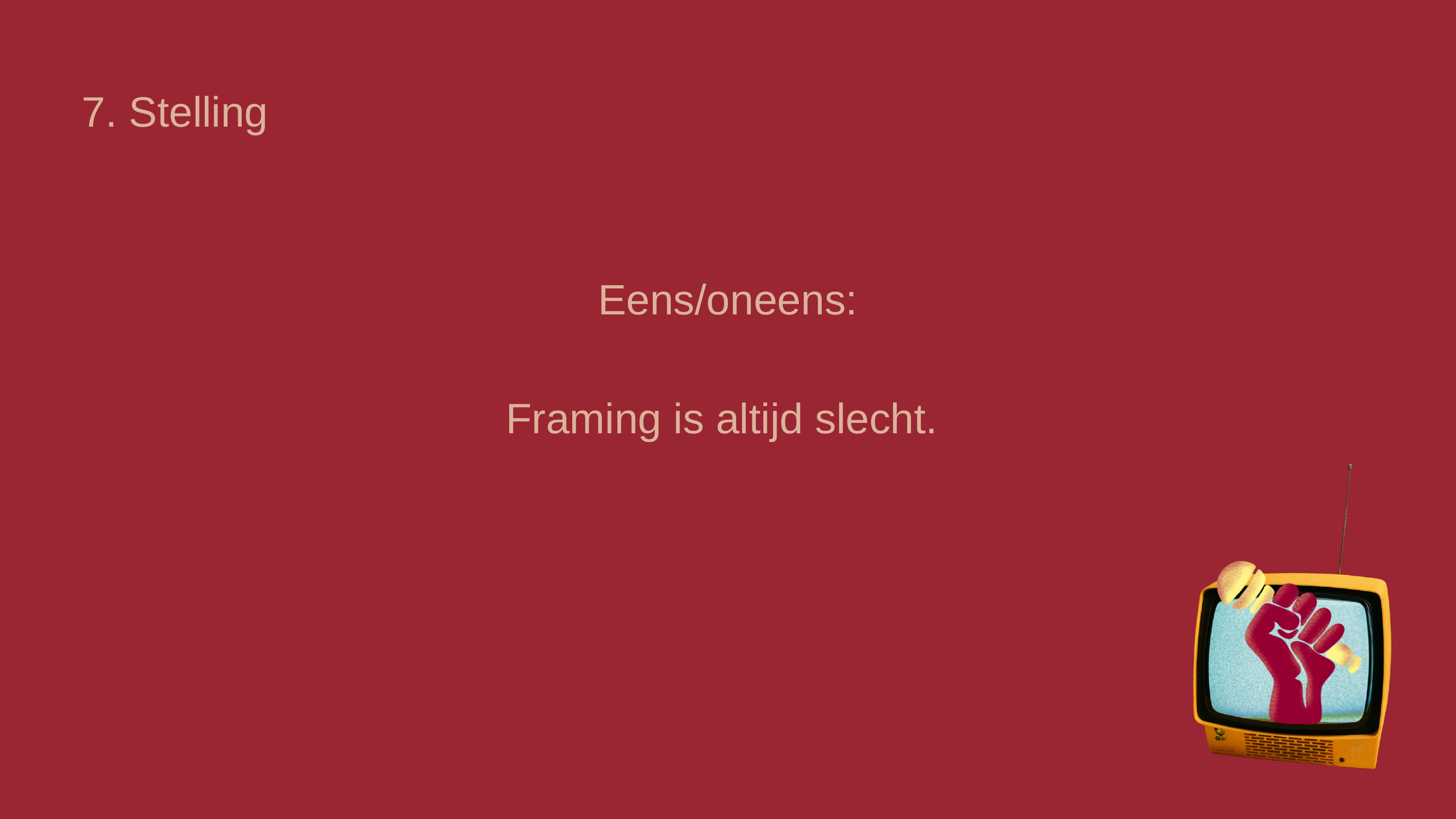

7. Stelling
Eens/oneens:

Framing is altijd slecht.